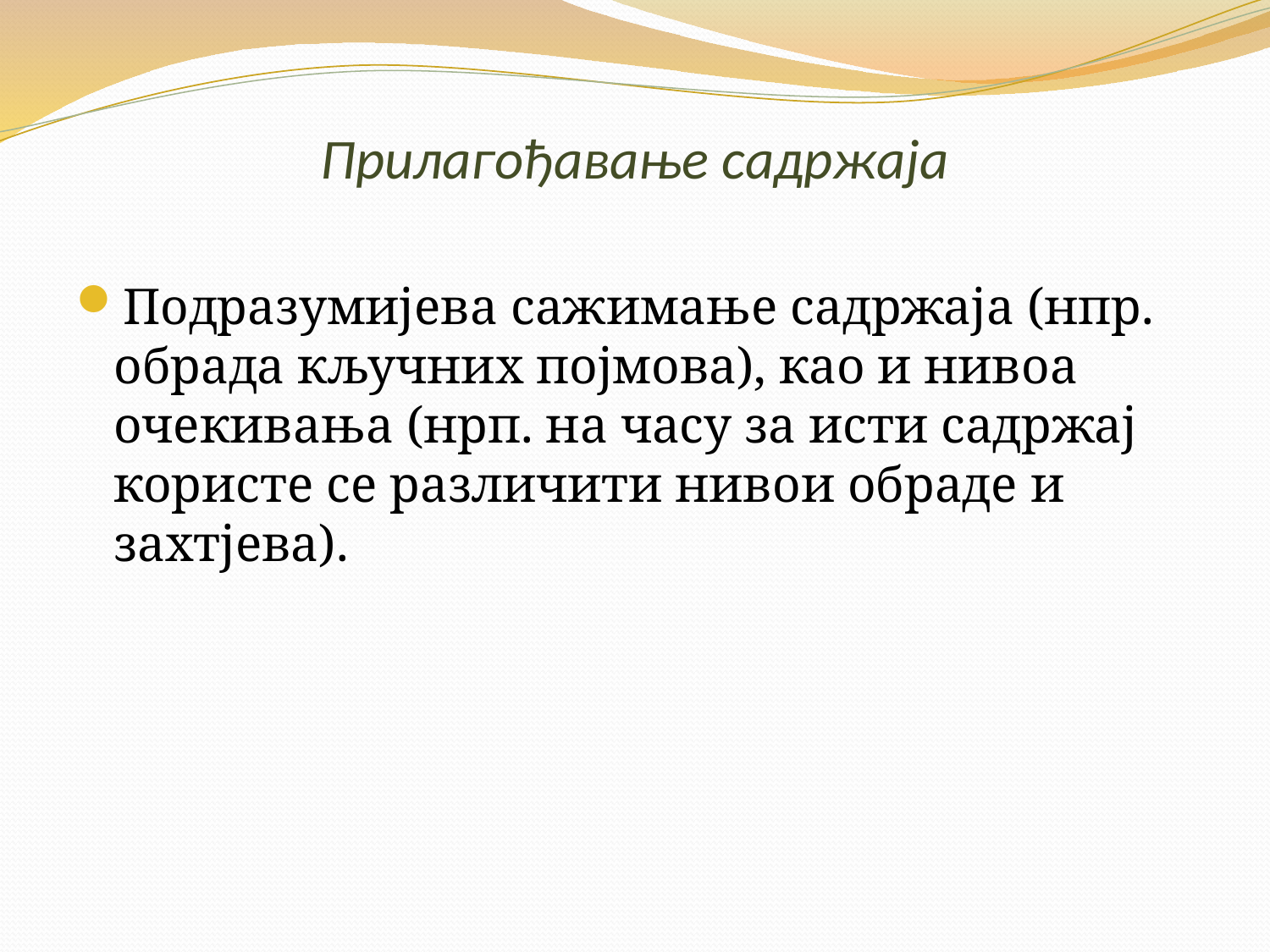

# Прилагођавање садржаја
Подразумијева сажимање садржаја (нпр. обрада кључних појмова), као и нивоа очекивања (нрп. на часу за исти садржај користе се различити нивои обрaде и захтјева).